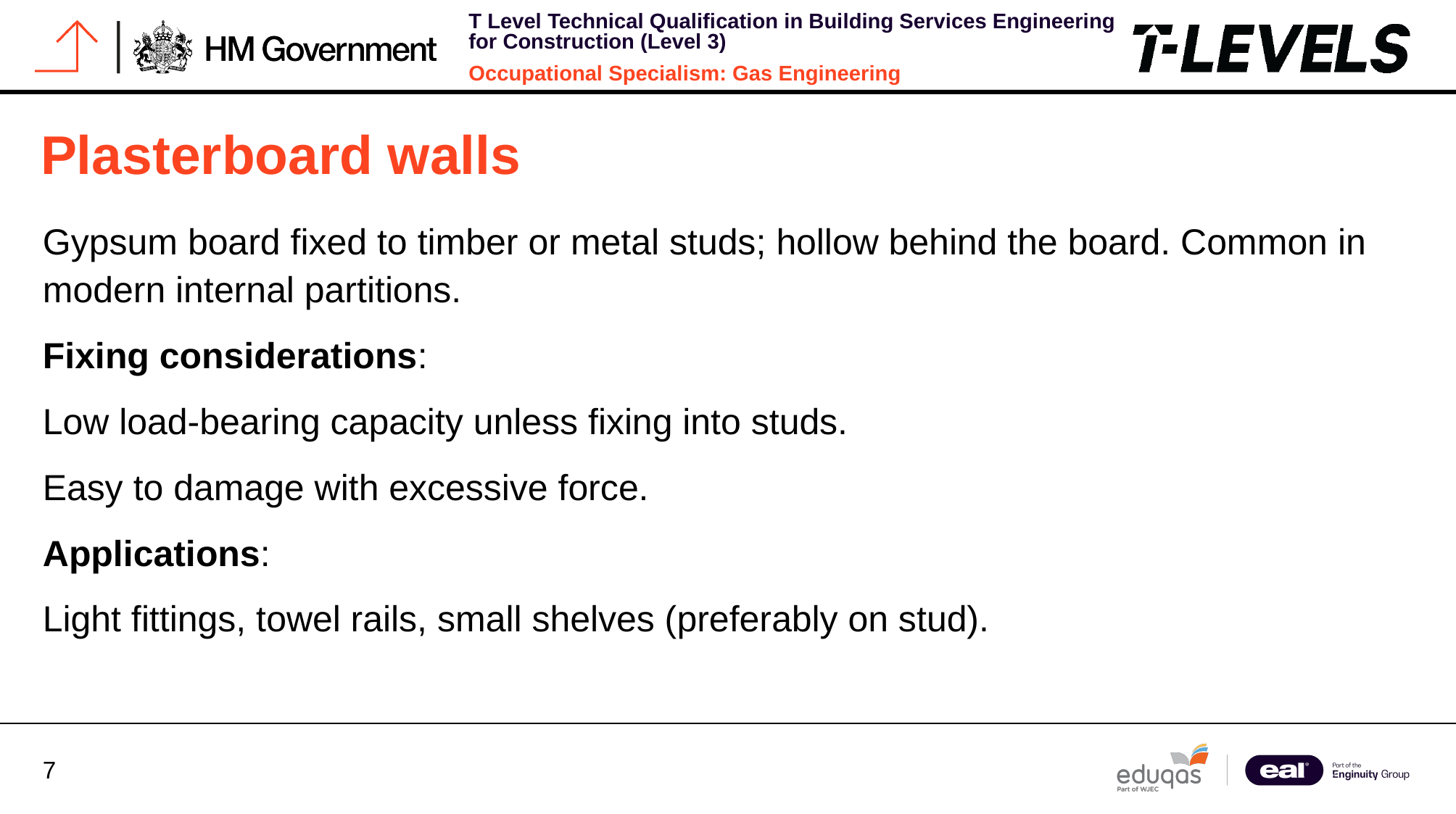

# Plasterboard walls
Gypsum board fixed to timber or metal studs; hollow behind the board. Common in modern internal partitions.
Fixing considerations:
Low load-bearing capacity unless fixing into studs.
Easy to damage with excessive force.
Applications:
Light fittings, towel rails, small shelves (preferably on stud).